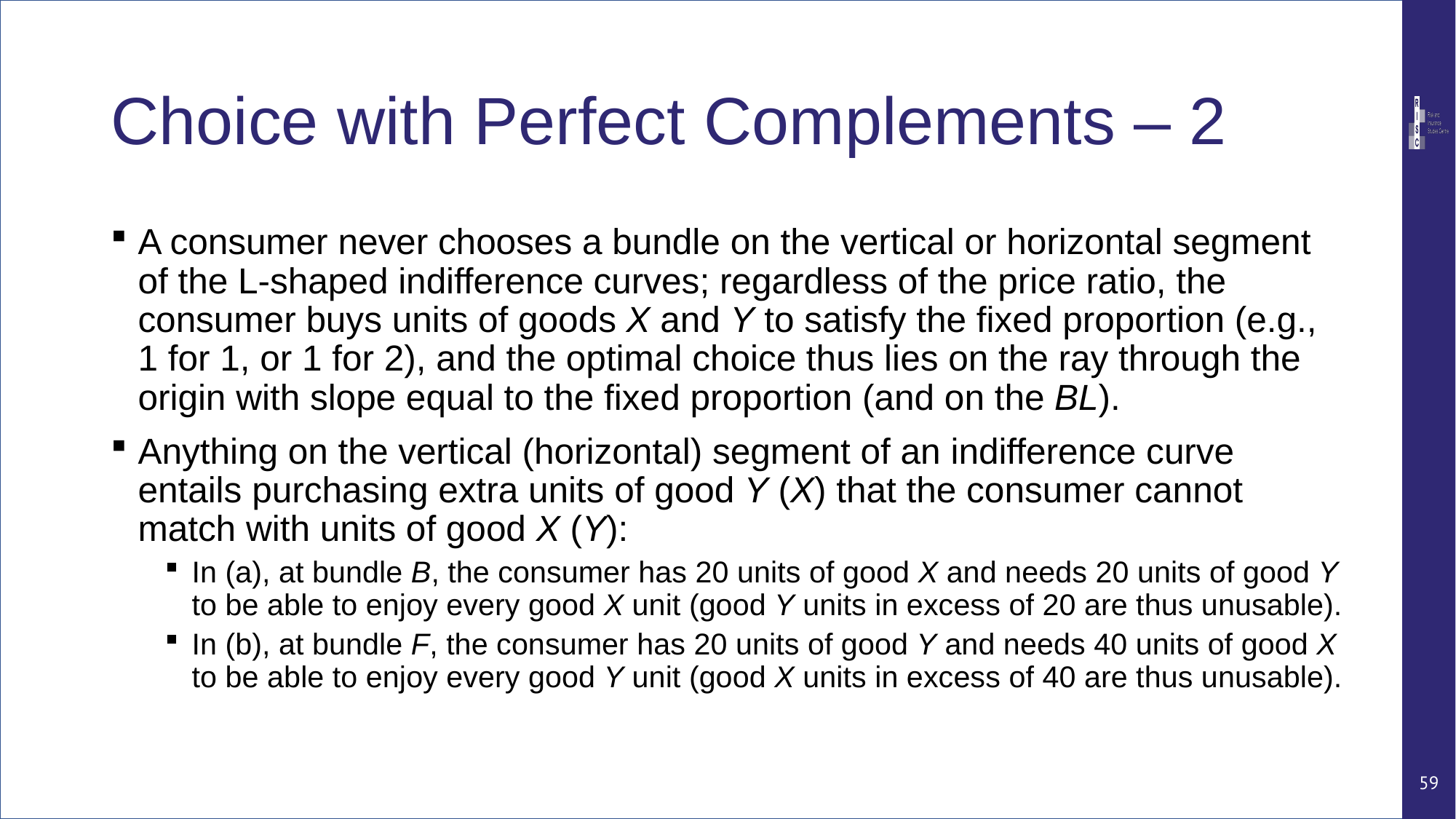

# Choice with Perfect Complements – 2
A consumer never chooses a bundle on the vertical or horizontal segment of the L-shaped indifference curves; regardless of the price ratio, the consumer buys units of goods X and Y to satisfy the fixed proportion (e.g., 1 for 1, or 1 for 2), and the optimal choice thus lies on the ray through the origin with slope equal to the fixed proportion (and on the BL).
Anything on the vertical (horizontal) segment of an indifference curve entails purchasing extra units of good Y (X) that the consumer cannot match with units of good X (Y):
In (a), at bundle B, the consumer has 20 units of good X and needs 20 units of good Y to be able to enjoy every good X unit (good Y units in excess of 20 are thus unusable).
In (b), at bundle F, the consumer has 20 units of good Y and needs 40 units of good X to be able to enjoy every good Y unit (good X units in excess of 40 are thus unusable).
59